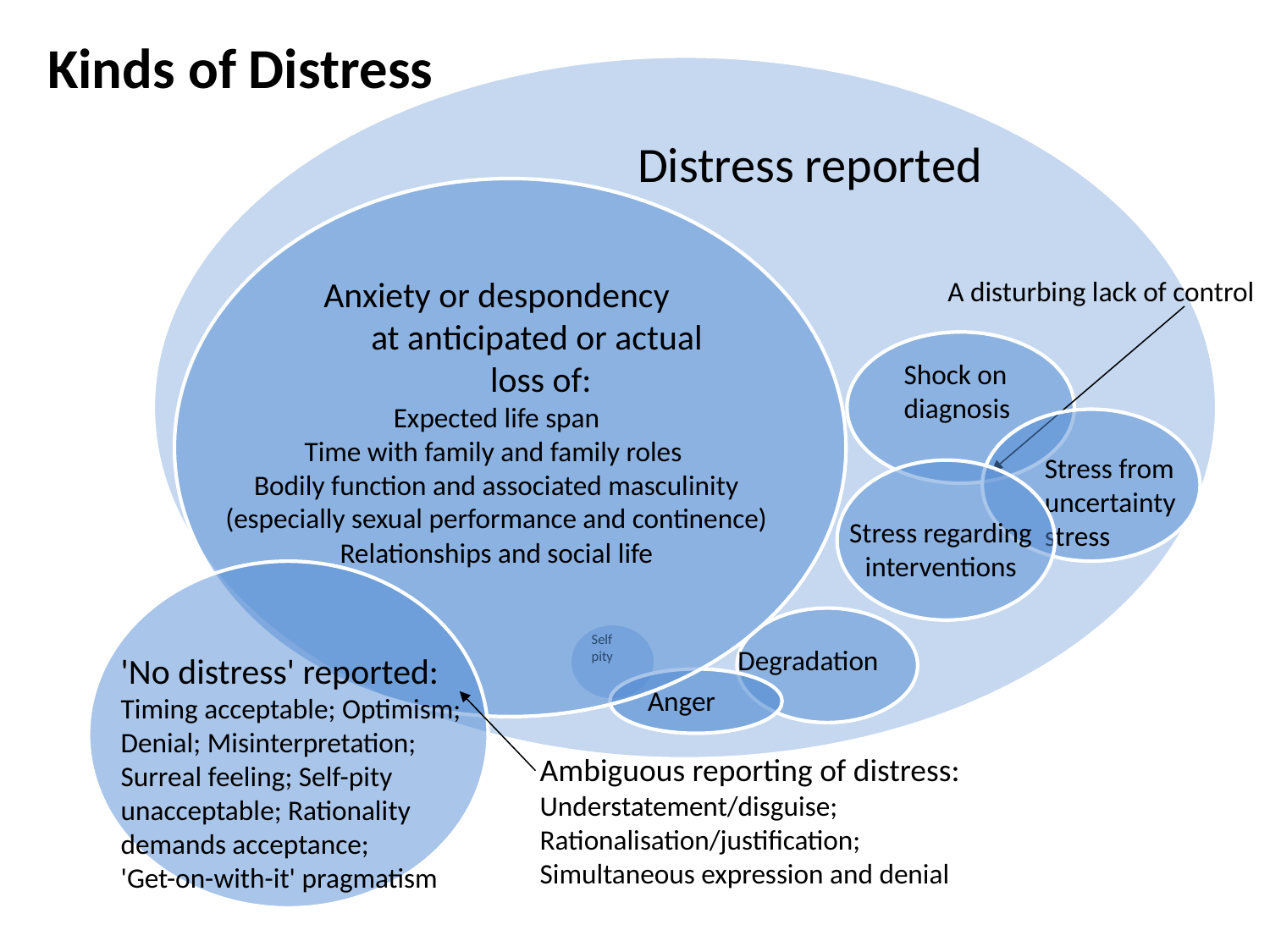

Kinds of Distress

Distress reported

Shock on diagnosis

A disturbing lack of control

Stress from uncertainty stress
Ambiguous reporting of distress:
Understatement/disguise; Rationalisation/justification;
Simultaneous expression and denial

Stress regarding interventions

Degradation

Anger
Self pity

Anxiety or despondency
          at anticipated or actual
           loss of:
Expected life span
Time with family and family roles
Bodily function and associated masculinity (especially sexual performance and continence)
Relationships and social life

'No distress' reported:
Timing acceptable; Optimism;
Denial; Misinterpretation; Surreal feeling; Self-pity unacceptable; Rationality demands acceptance;
'Get-on-with-it' pragmatism